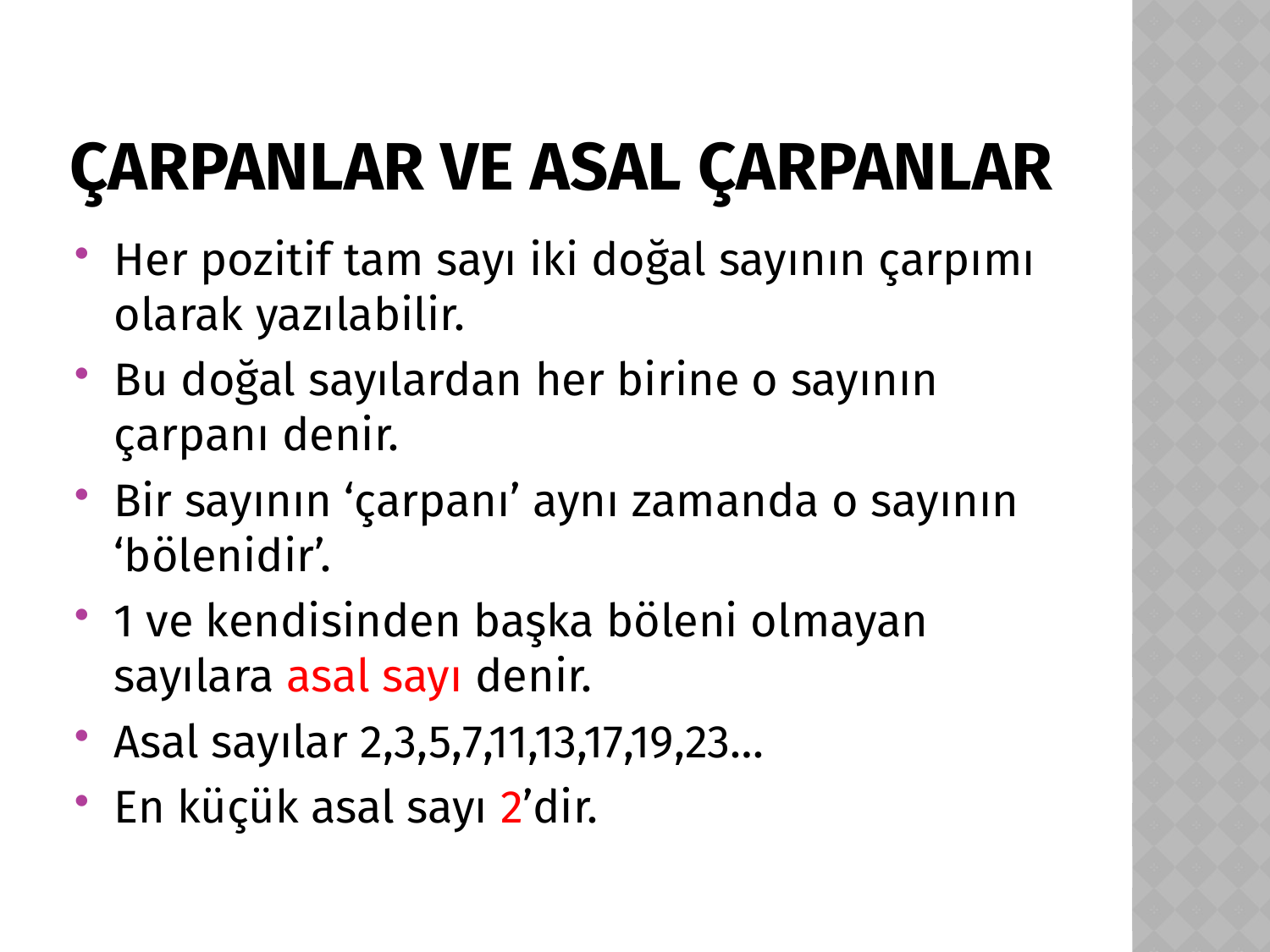

# Çarpanlar ve asal çarpanlar
Her pozitif tam sayı iki doğal sayının çarpımı olarak yazılabilir.
Bu doğal sayılardan her birine o sayının çarpanı denir.
Bir sayının ‘çarpanı’ aynı zamanda o sayının ‘bölenidir’.
1 ve kendisinden başka böleni olmayan sayılara asal sayı denir.
Asal sayılar 2,3,5,7,11,13,17,19,23…
En küçük asal sayı 2’dir.